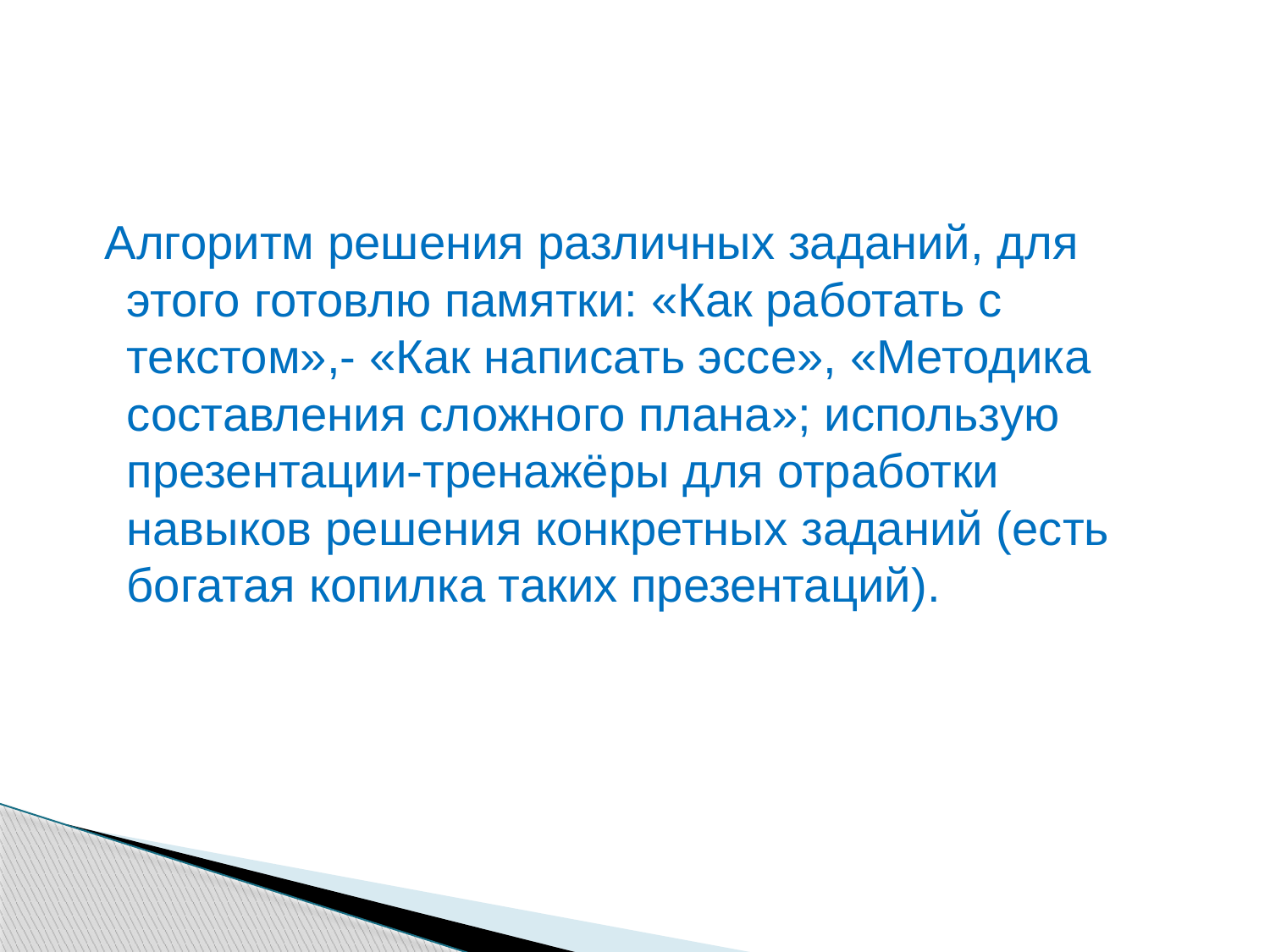

#
 Алгоритм решения различных заданий, для этого готовлю памятки: «Как работать с текстом»,- «Как написать эссе», «Методика составления сложного плана»; использую презентации-тренажёры для отработки навыков решения конкретных заданий (есть богатая копилка таких презентаций).